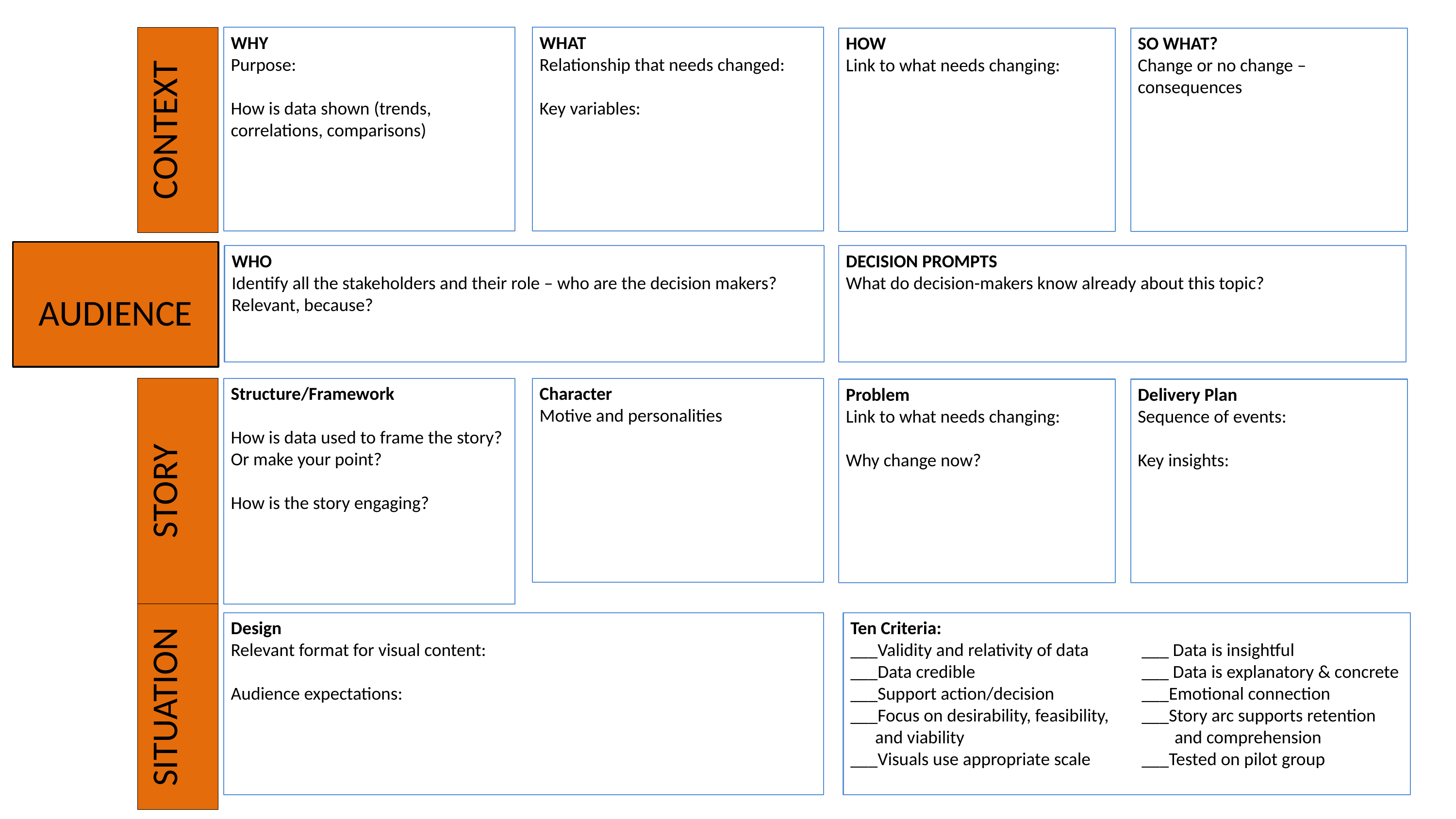

CONTEXT

WHY
Purpose:

How is data shown (trends, correlations, comparisons)

WHAT
Relationship that needs changed:

Key variables:

HOW
Link to what needs changing:

SO WHAT?
Change or no change – consequences

AUDIENCE

WHO
Identify all the stakeholders and their role – who are the decision makers?
Relevant, because?

DECISION PROMPTS
What do decision-makers know already about this topic?

STORY

Structure/Framework

How is data used to frame the story? Or make your point?

How is the story engaging?

Character
Motive and personalities

Problem
Link to what needs changing:

Why change now?

Delivery Plan
Sequence of events:

Key insights:

SITUATION

Design
Relevant format for visual content:

Audience expectations:

Ten Criteria:
___Validity and relativity of data     	___ Data is insightful
___Data credible			___ Data is explanatory & concrete
___Support action/decision		___Emotional connection
___Focus on desirability, feasibility, 	___Story arc supports retention
      and viability			        and comprehension
___Visuals use appropriate scale	___Tested on pilot group